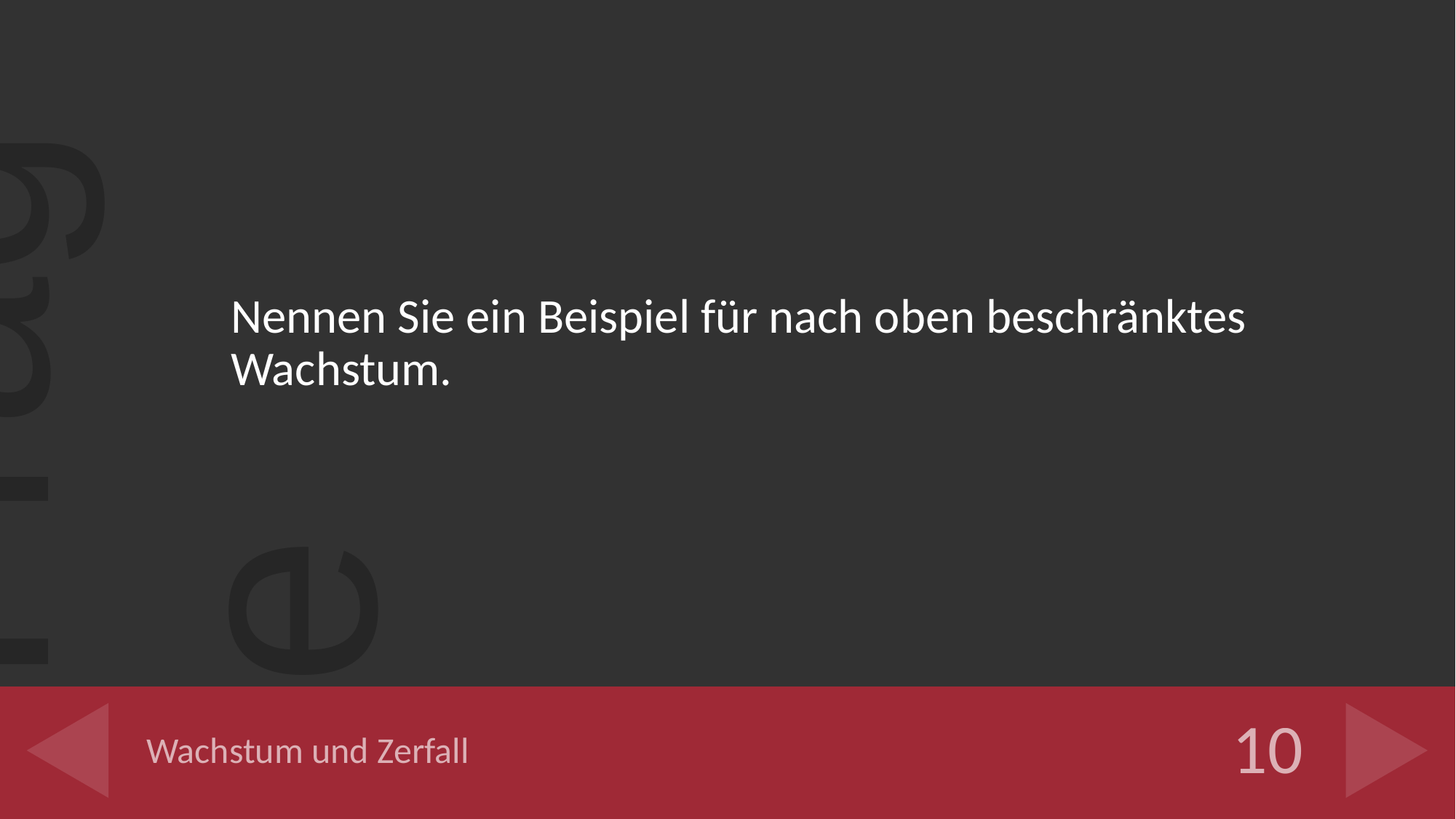

Nennen Sie ein Beispiel für nach oben beschränktes Wachstum.
# Wachstum und Zerfall
10